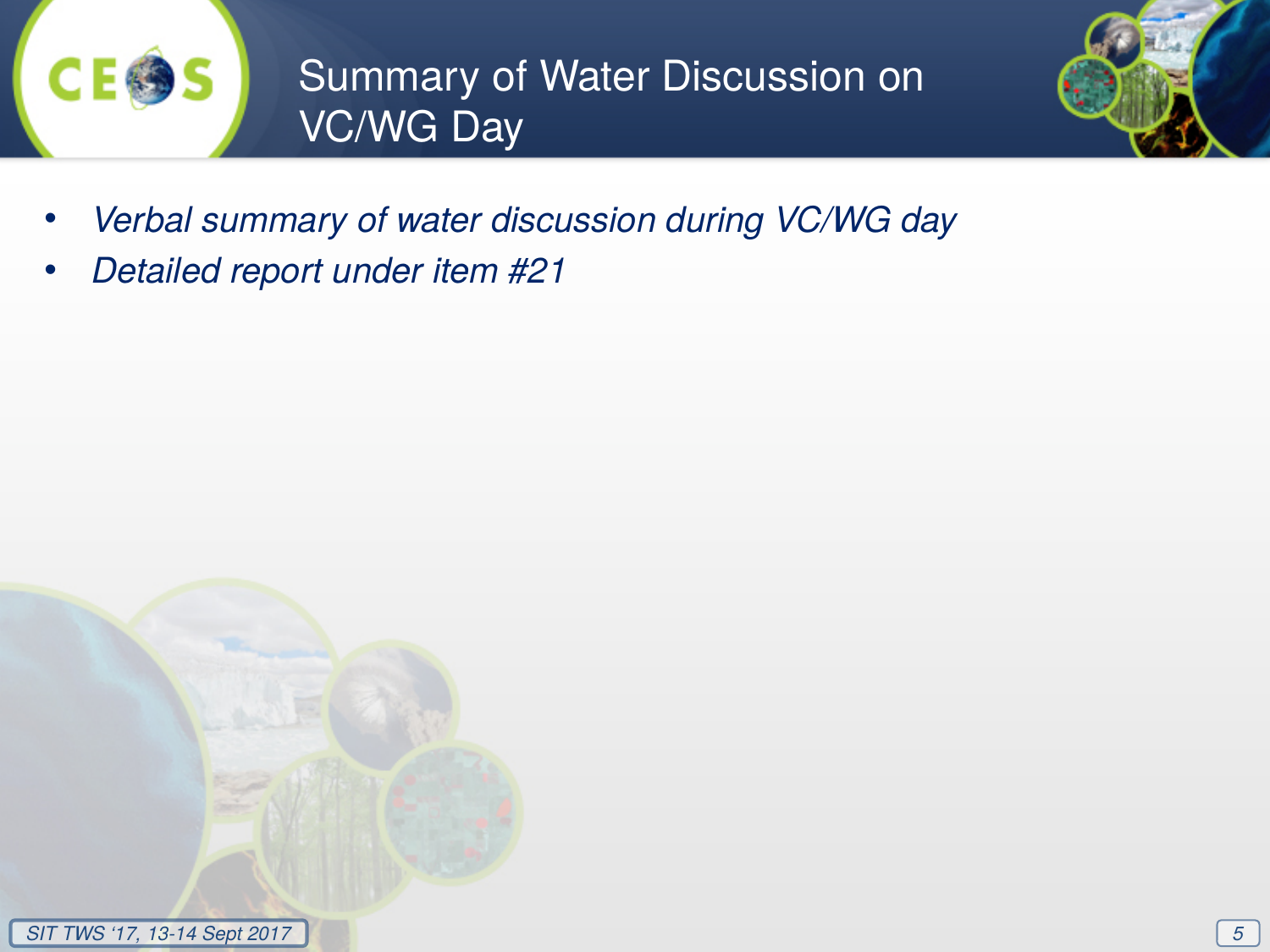

Summary of Water Discussion on VC/WG Day
Verbal summary of water discussion during VC/WG day
Detailed report under item #21
5